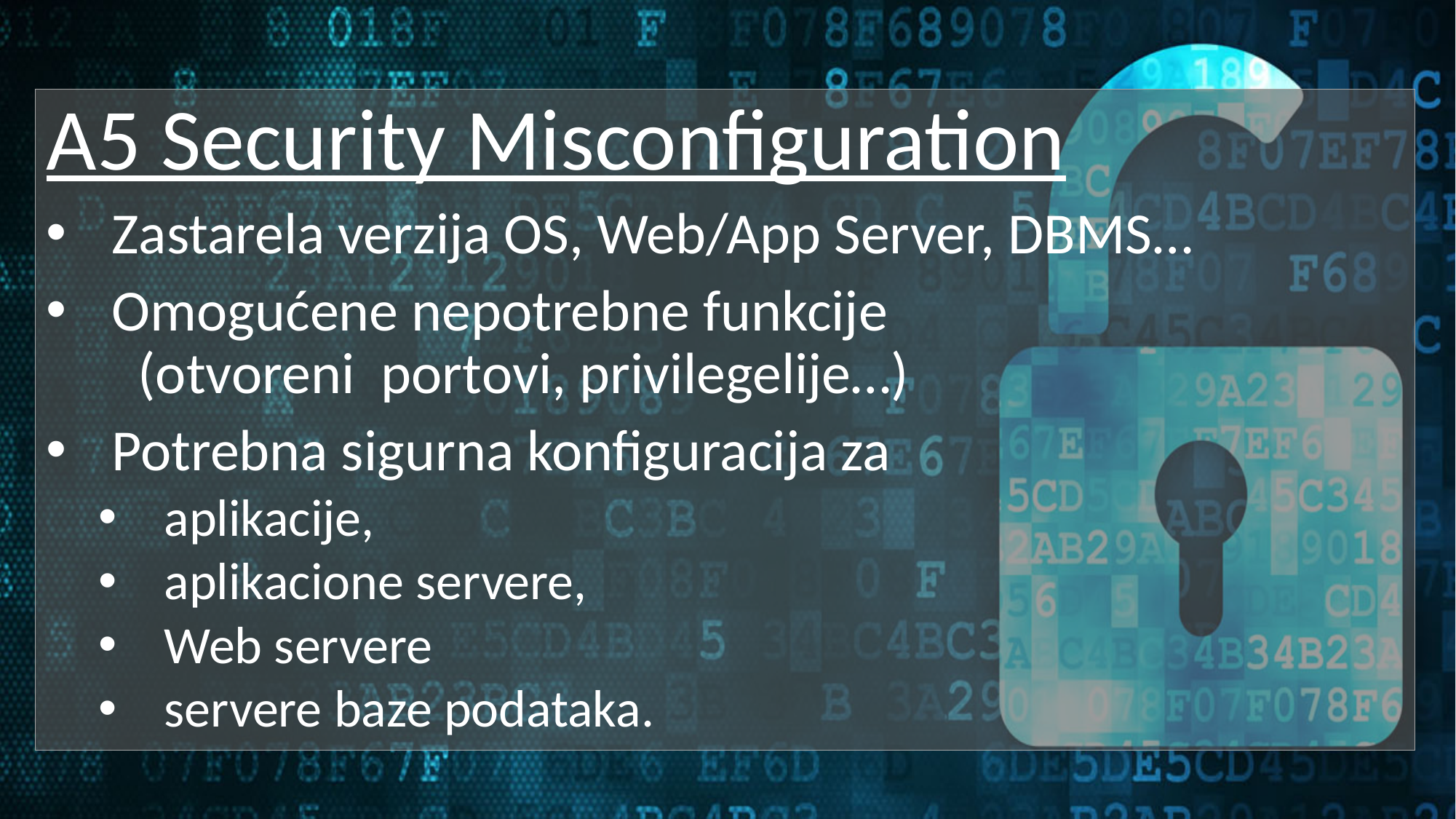

A5 Security Misconfiguration
Zastarela verzija OS, Web/App Server, DBMS…
Omogućene nepotrebne funkcije
  (otvoreni  portovi, privilegelije…)
Potrebna sigurna konfiguracija za
aplikacije,
aplikacione servere,
Web servere
servere baze podataka.